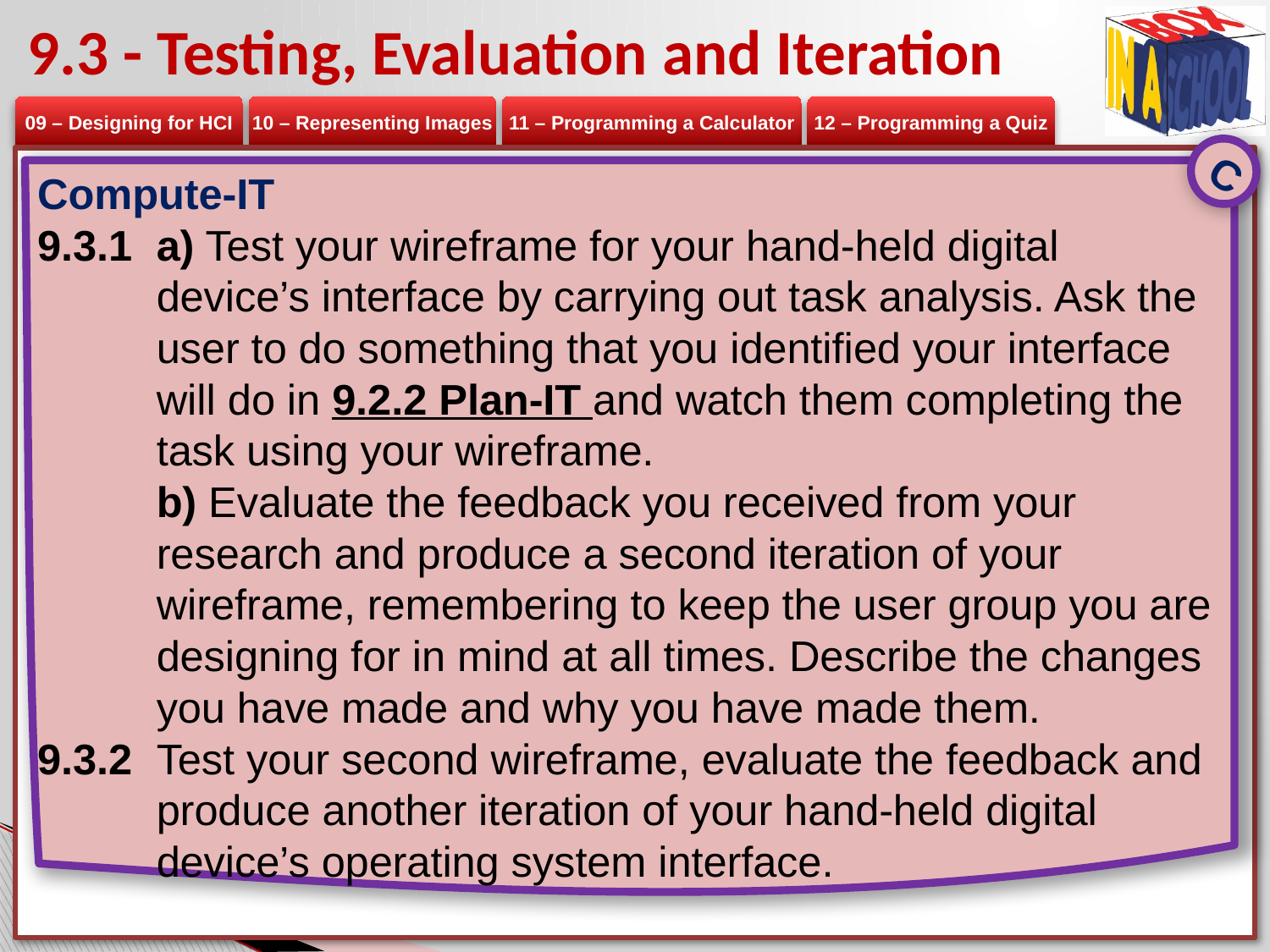

# 9.3 - Testing, Evaluation and Iteration
C
Compute-IT
9.3.1 	a) Test your wireframe for your hand-held digital device’s interface by carrying out task analysis. Ask the user to do something that you identified your interface will do in 9.2.2 Plan-IT and watch them completing the task using your wireframe.
	b) Evaluate the feedback you received from your research and produce a second iteration of your wireframe, remembering to keep the user group you are designing for in mind at all times. Describe the changes you have made and why you have made them.
9.3.2 	Test your second wireframe, evaluate the feedback and produce another iteration of your hand-held digital device’s operating system interface.